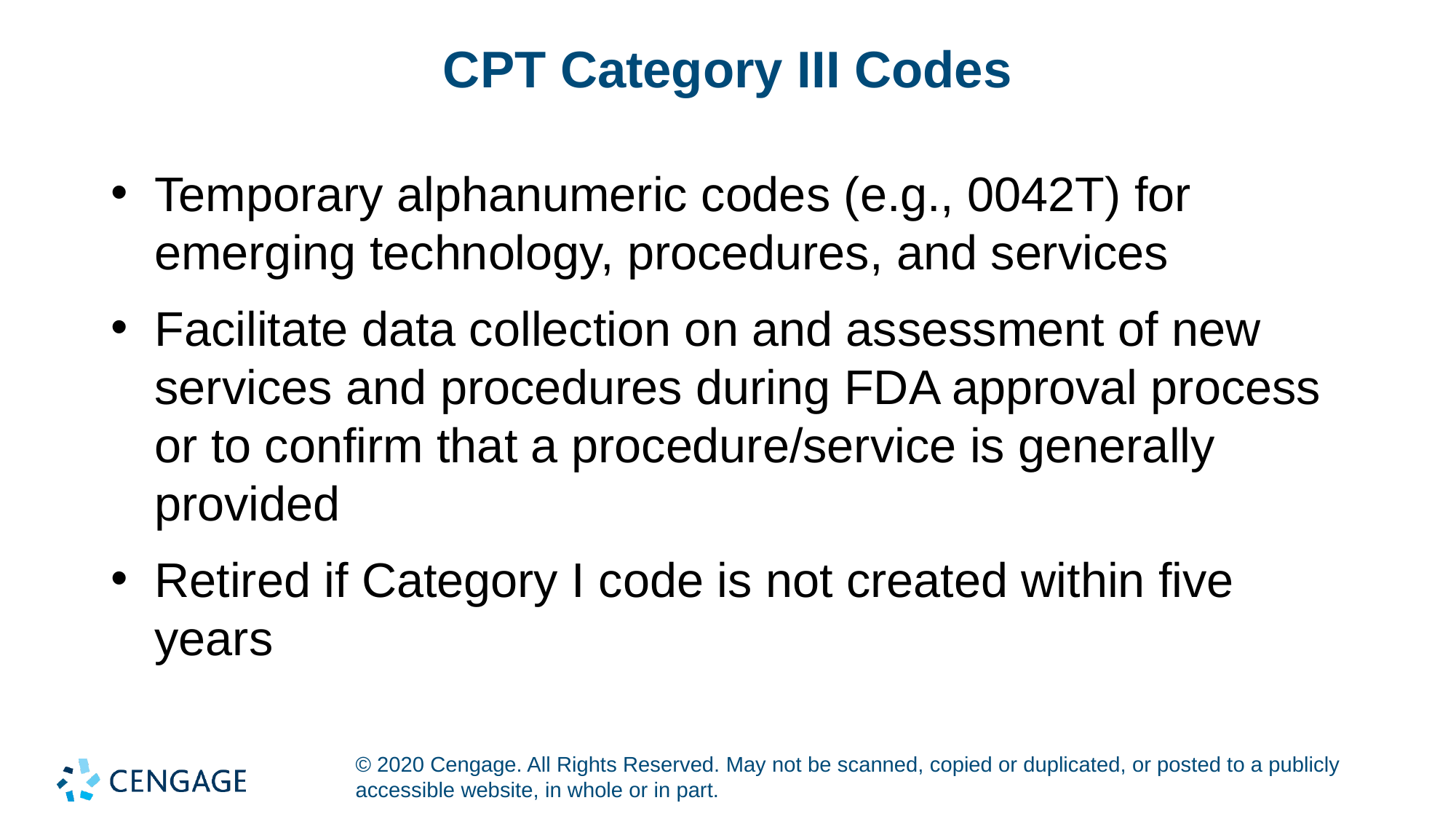

# CPT Category III Codes
Temporary alphanumeric codes (e.g., 0042T) for emerging technology, procedures, and services
Facilitate data collection on and assessment of new services and procedures during FDA approval process or to confirm that a procedure/service is generally provided
Retired if Category I code is not created within five years